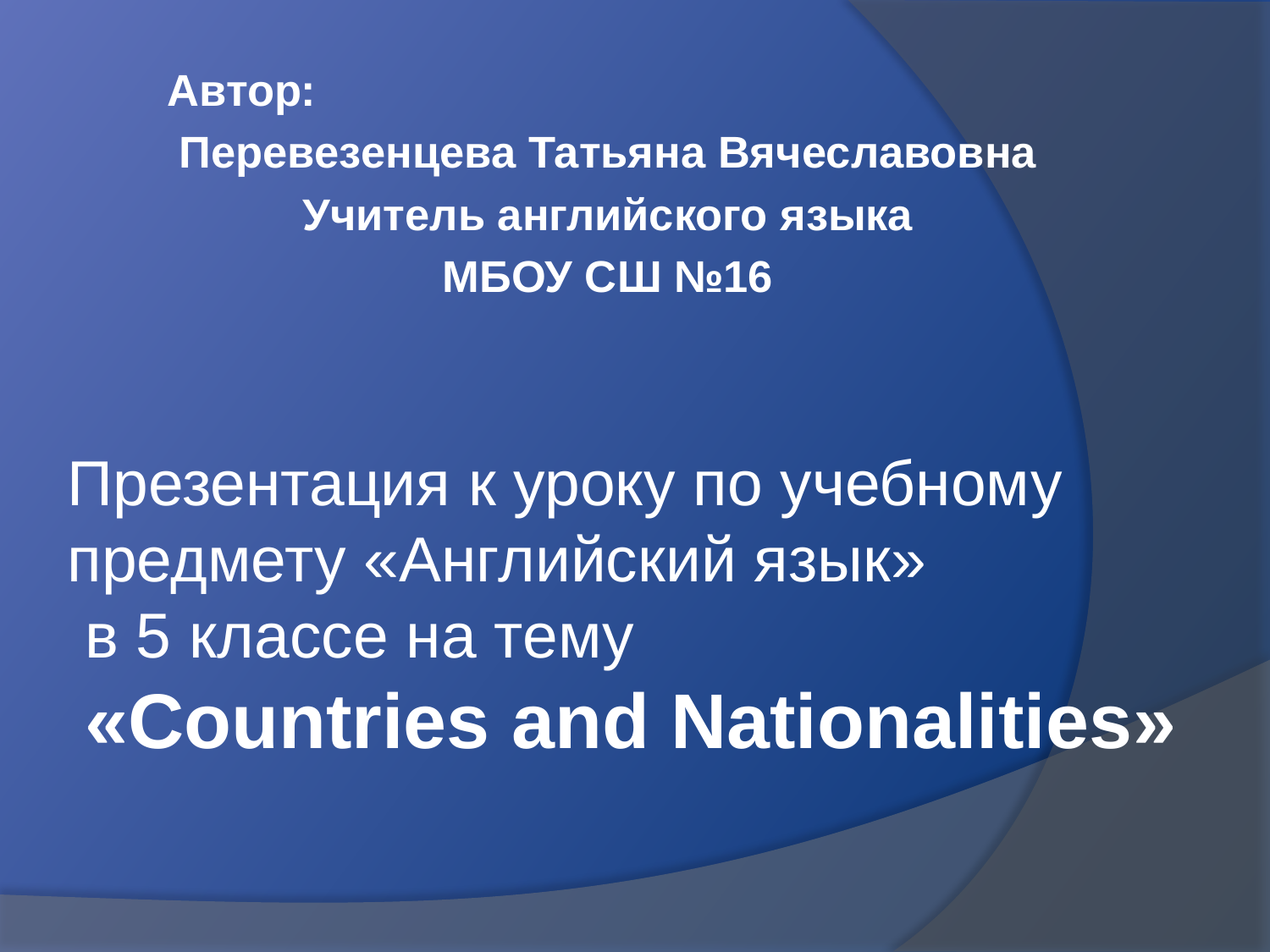

Автор:
Перевезенцева Татьяна Вячеславовна
Учитель английского языка
МБОУ СШ №16

Презентация к уроку по учебному предмету «Английский язык»
 в 5 классе на тему
 «Countries and Nationalities»